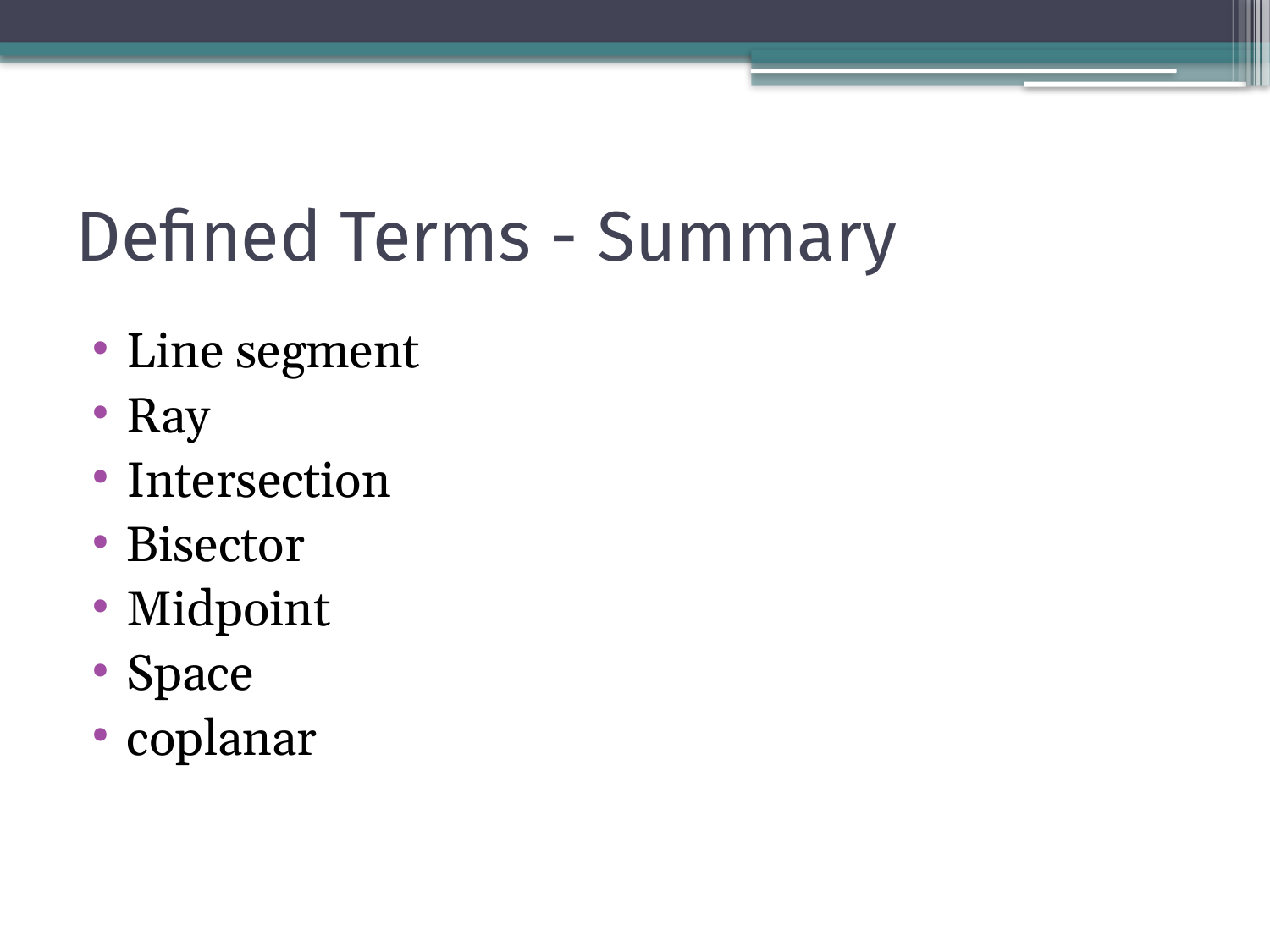

# Defined Terms - Summary
Line segment
Ray
Intersection
Bisector
Midpoint
Space
coplanar